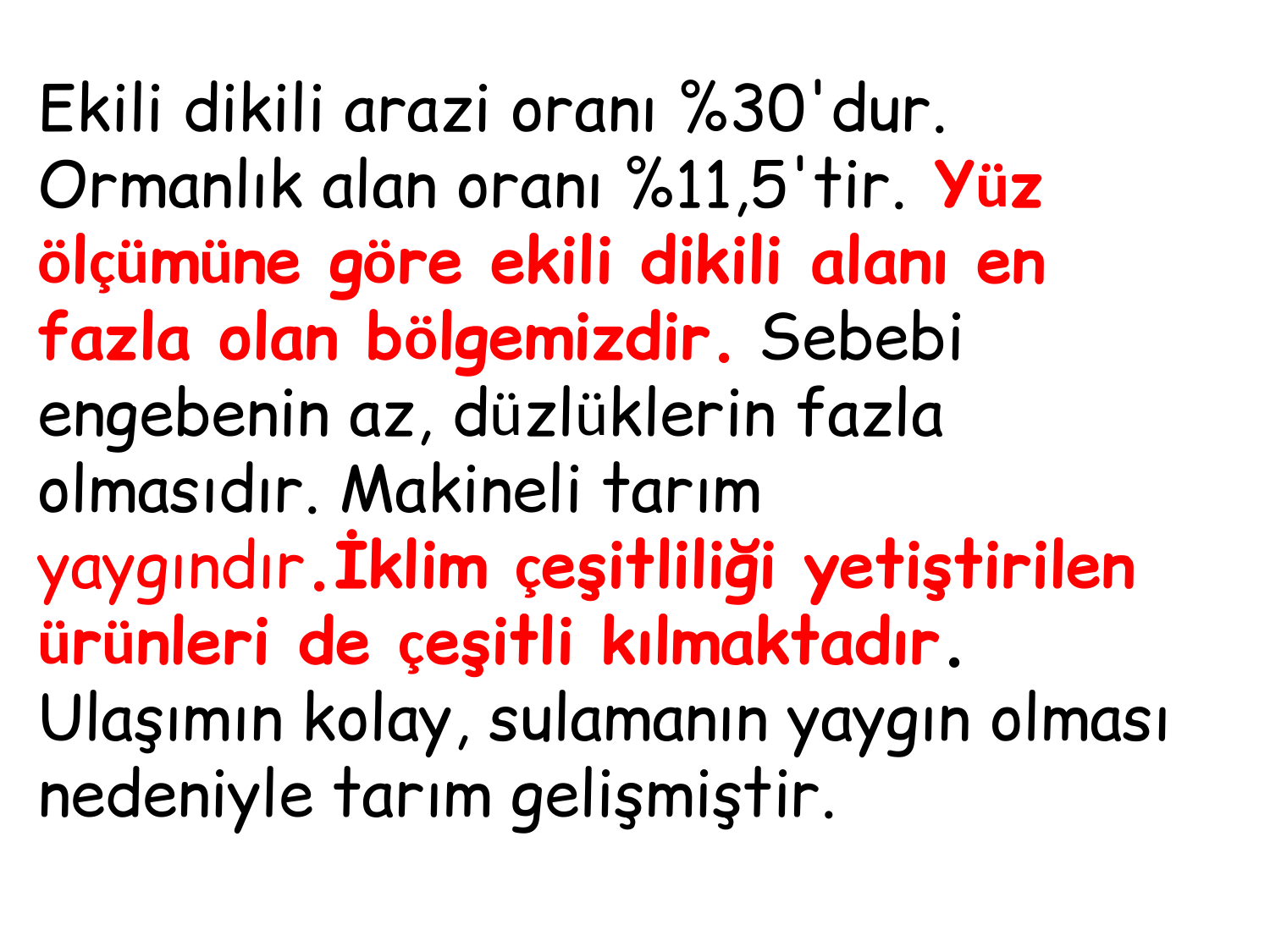

Ekili dikili arazi oranı %30'dur. Ormanlık alan oranı %11,5'tir. Yüz ölçümüne göre ekili dikili alanı en fazla olan bölgemizdir. Sebebi engebenin az, düzlüklerin fazla olmasıdır. Makineli tarım yaygındır.İklim çeşitliliği yetiştirilen ürünleri de çeşitli kılmaktadır. Ulaşımın kolay, sulamanın yaygın olması nedeniyle tarım gelişmiştir.